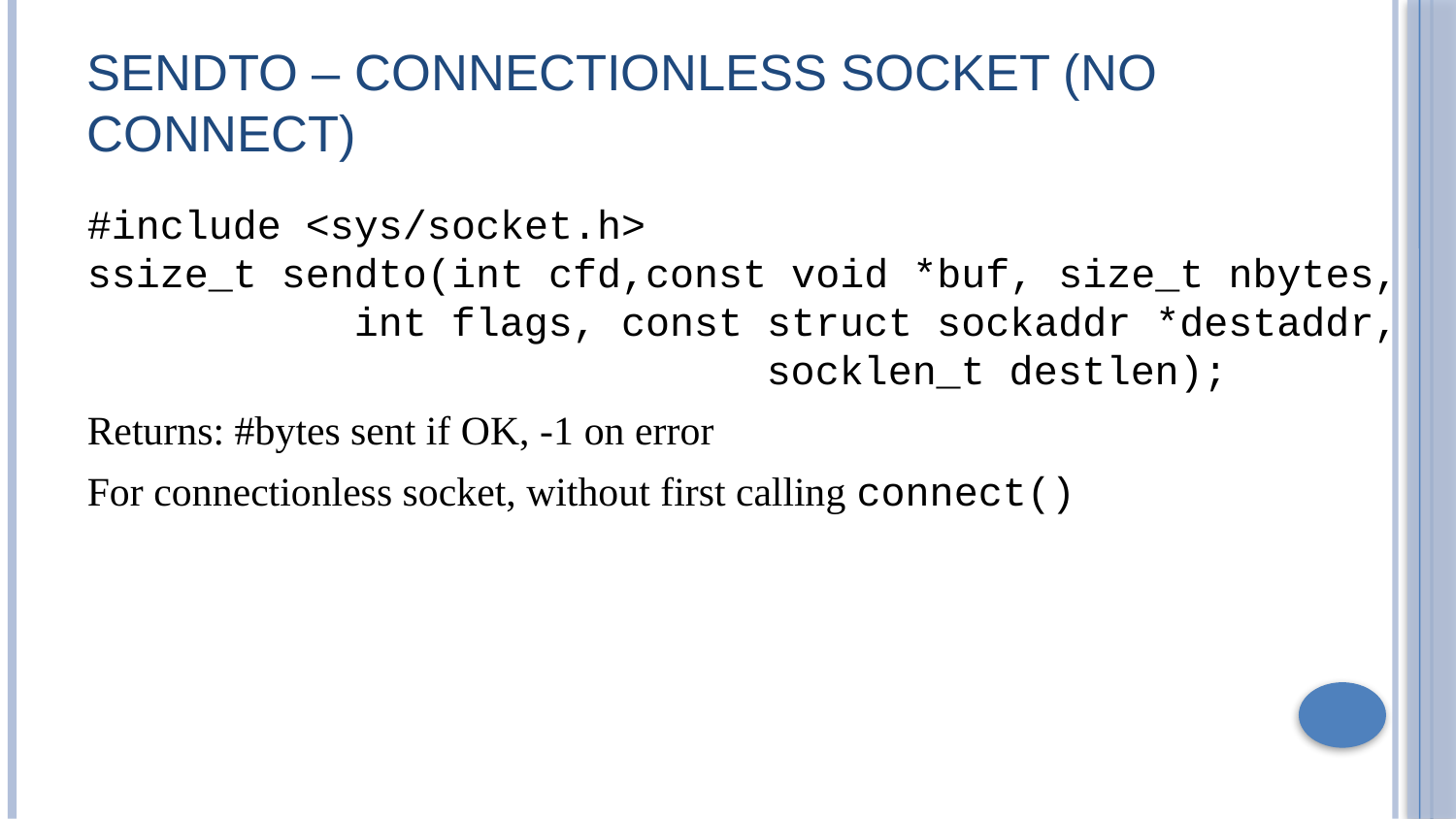

# Sendto – Connectionless Socket (no connect)
#include <sys/socket.h>
ssize_t sendto(int cfd,const void *buf, size_t nbytes, 	     int flags, const struct sockaddr *destaddr,
		          	    socklen_t destlen);
Returns: #bytes sent if OK, -1 on error
For connectionless socket, without first calling connect()